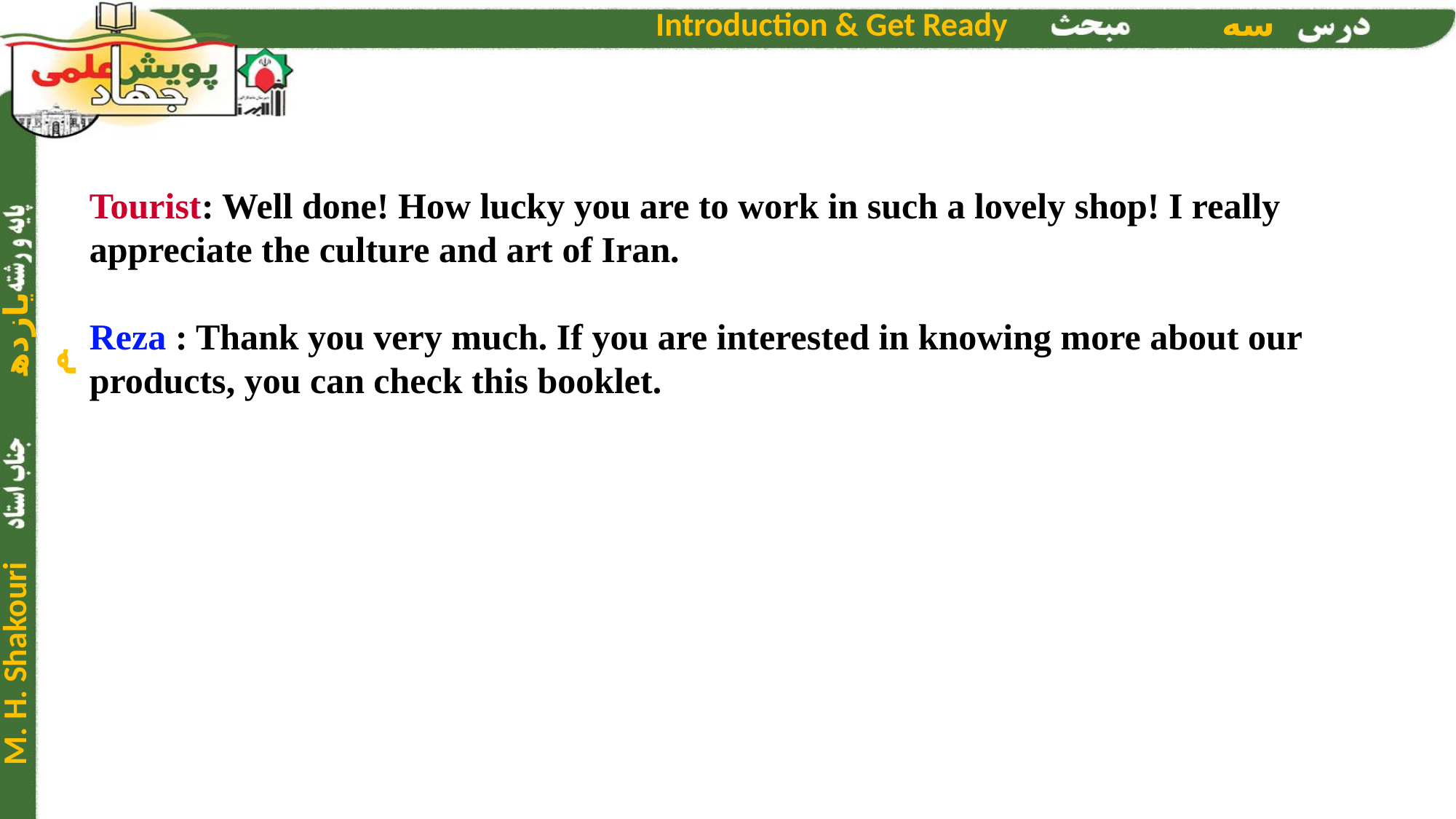

Tourist: Well done! How lucky you are to work in such a lovely shop! I really appreciate the culture and art of Iran.

Reza : Thank you very much. If you are interested in knowing more about our products, you can check this booklet.